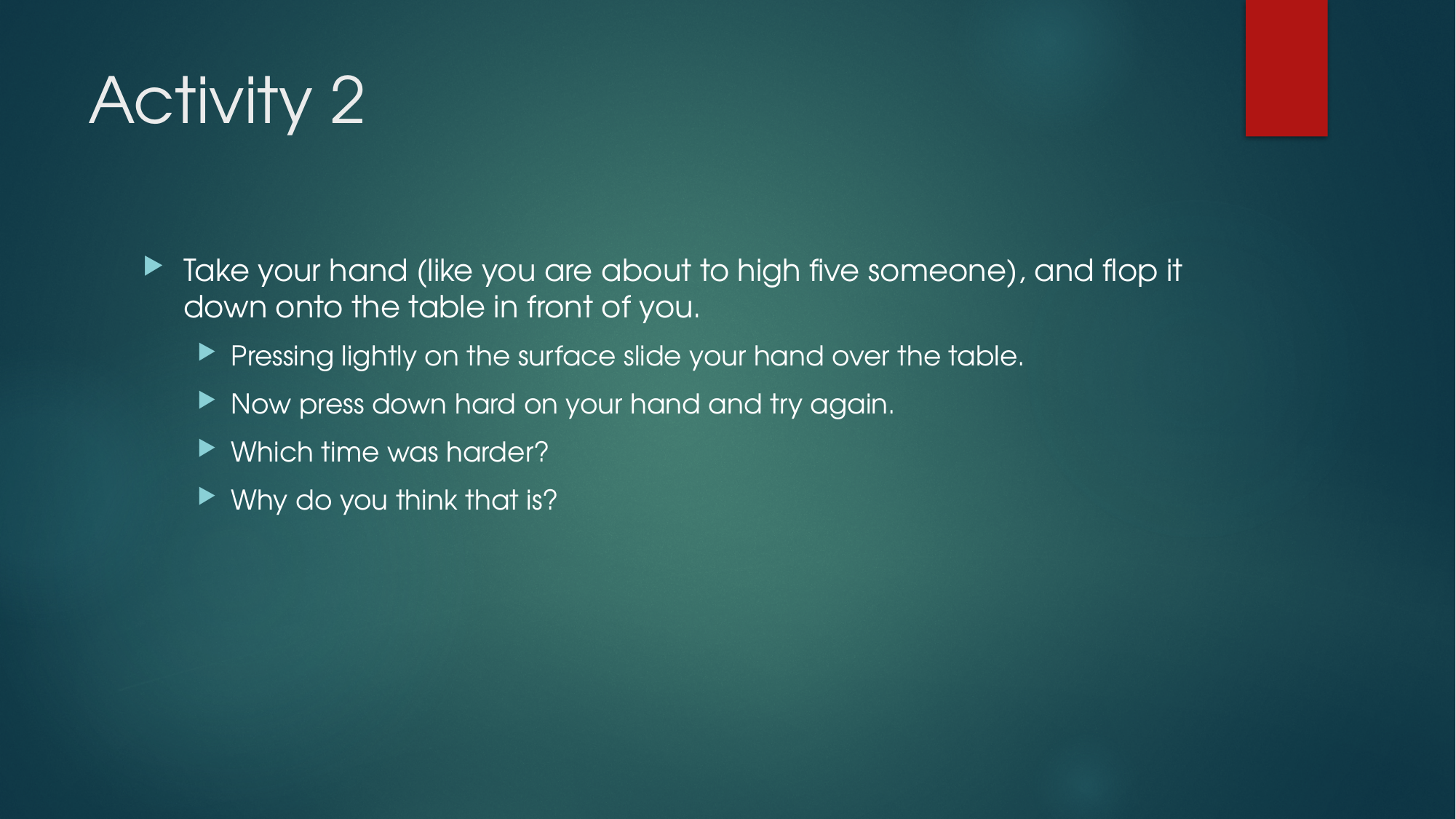

# Activity 2
Take your hand (like you are about to high five someone), and flop it down onto the table in front of you.
Pressing lightly on the surface slide your hand over the table.
Now press down hard on your hand and try again.
Which time was harder?
Why do you think that is?